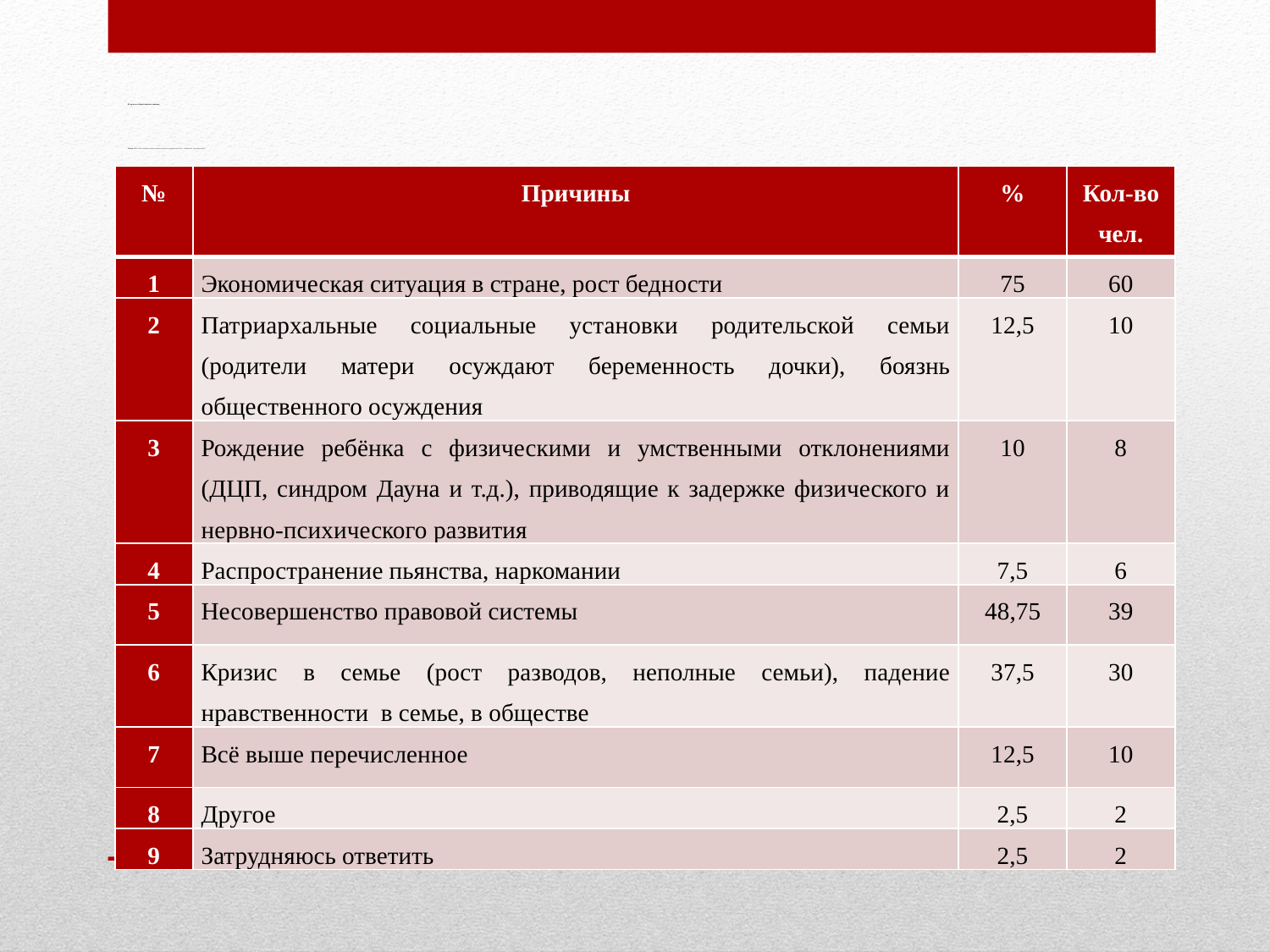

# В зеркале общественного мнения Таблица №1. Как Вы считаете, каковы вероятные причины существования детей – подкидышей в настоящее время?
| № | Причины | % | Кол-во чел. |
| --- | --- | --- | --- |
| 1 | Экономическая ситуация в стране, рост бедности | 75 | 60 |
| 2 | Патриархальные социальные установки родительской семьи (родители матери осуждают беременность дочки), боязнь общественного осуждения | 12,5 | 10 |
| 3 | Рождение ребёнка с физическими и умственными отклонениями (ДЦП, синдром Дауна и т.д.), приводящие к задержке физического и нервно-психического развития | 10 | 8 |
| 4 | Распространение пьянства, наркомании | 7,5 | 6 |
| 5 | Несовершенство правовой системы | 48,75 | 39 |
| 6 | Кризис в семье (рост разводов, неполные семьи), падение нравственности в семье, в обществе | 37,5 | 30 |
| 7 | Всё выше перечисленное | 12,5 | 10 |
| 8 | Другое | 2,5 | 2 |
| 9 | Затрудняюсь ответить | 2,5 | 2 |